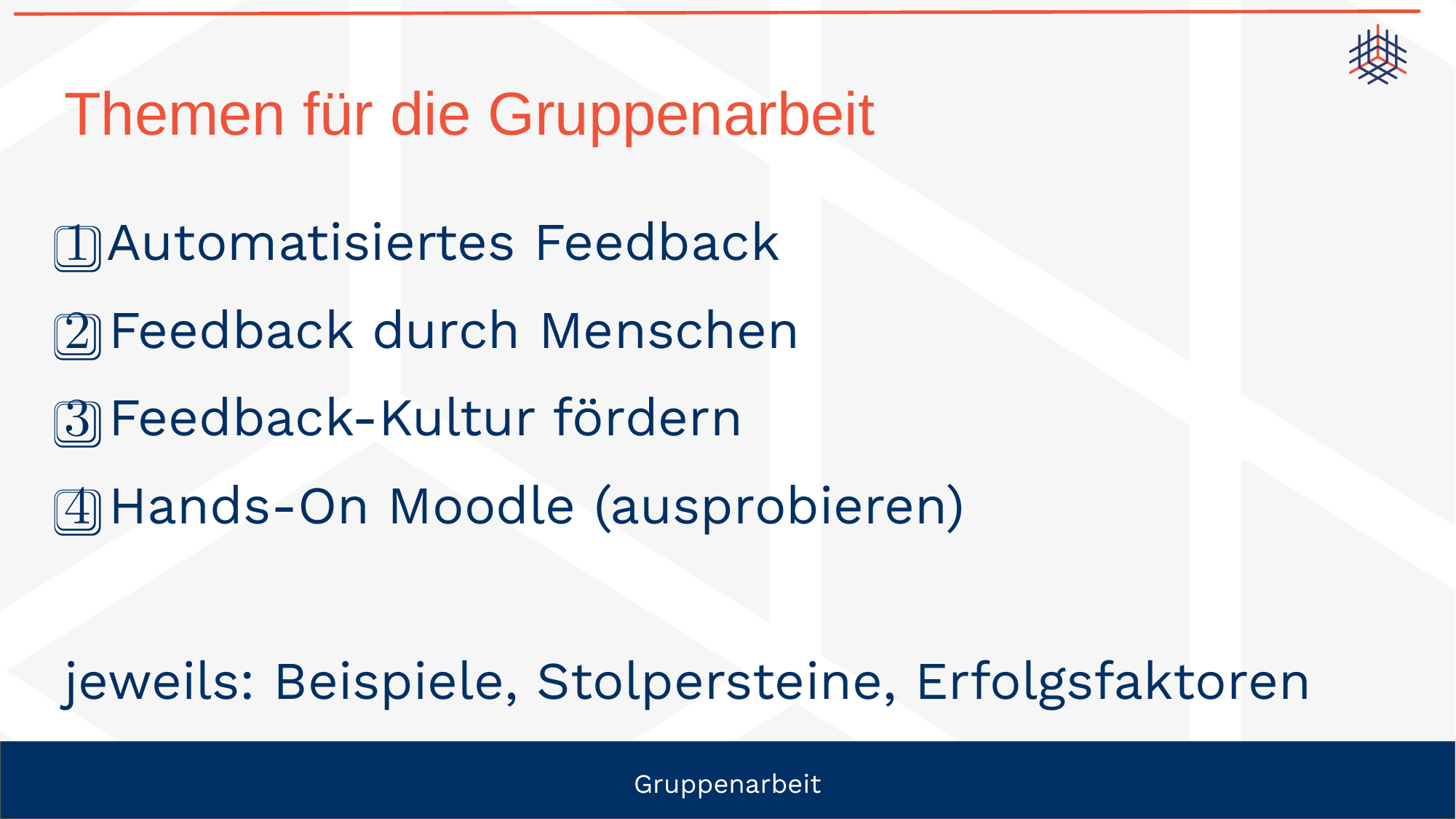

# Themen für die Gruppenarbeit
1️⃣ Automatisiertes Feedback
2️⃣ Feedback durch Menschen
3️⃣ Feedback-Kultur fördern
4️⃣ Hands-On Moodle (ausprobieren)

jeweils: Beispiele, Stolpersteine, Erfolgsfaktoren

Gruppenarbeit